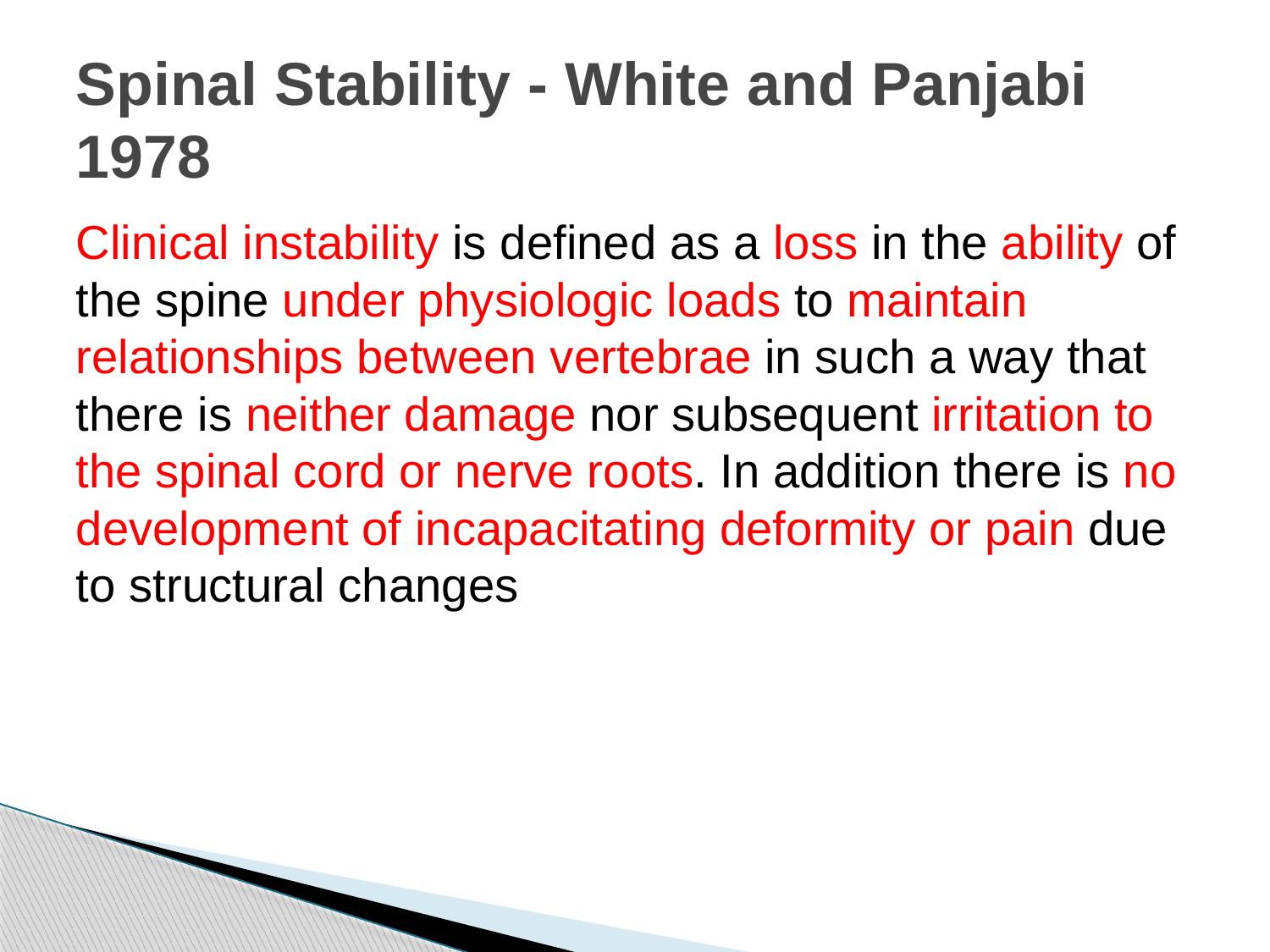

# Spinal Stability - White and Panjabi 1978
Clinical instability is defined as a loss in the ability of the spine under physiologic loads to maintain relationships between vertebrae in such a way that there is neither damage nor subsequent irritation to the spinal cord or nerve roots. In addition there is no development of incapacitating deformity or pain due to structural changes